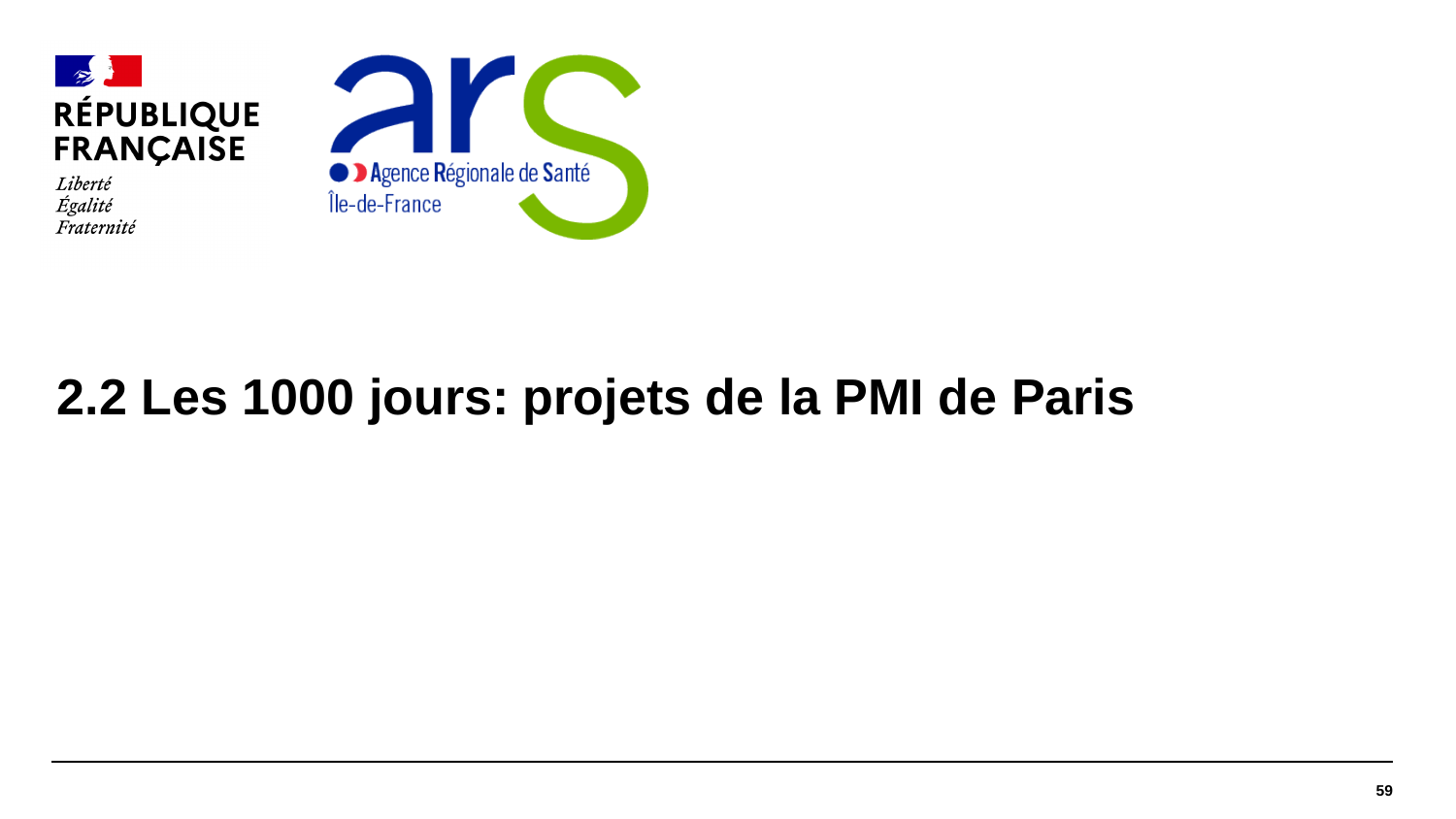

2.2 Les 1000 jours: projets de la PMI de Paris
59